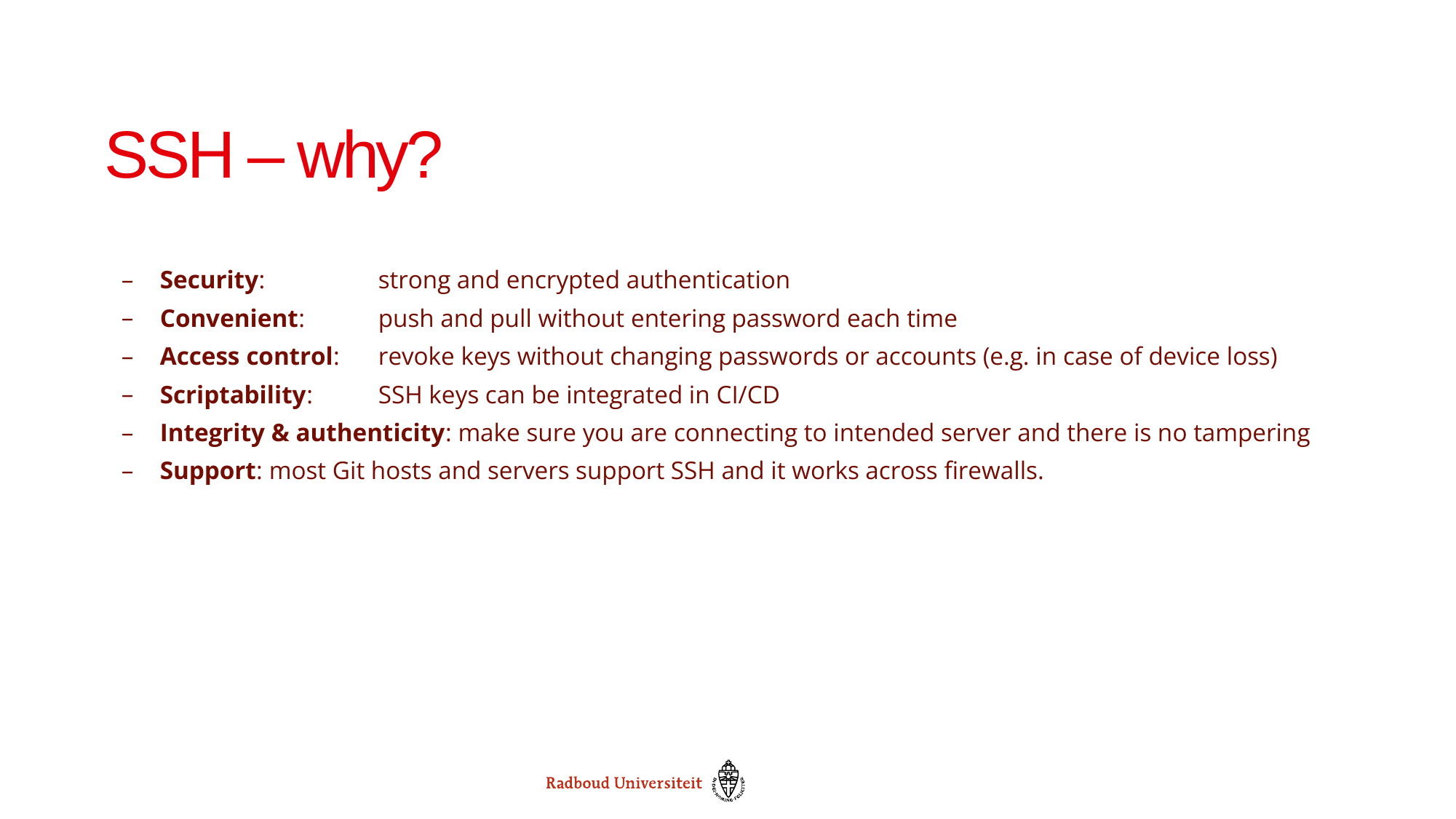

# SSH – why?
Security: 	strong and encrypted authentication
Convenient: 	push and pull without entering password each time
Access control: 	revoke keys without changing passwords or accounts (e.g. in case of device loss)
Scriptability: 	SSH keys can be integrated in CI/CD
Integrity & authenticity: make sure you are connecting to intended server and there is no tampering
Support: 	most Git hosts and servers support SSH and it works across firewalls.